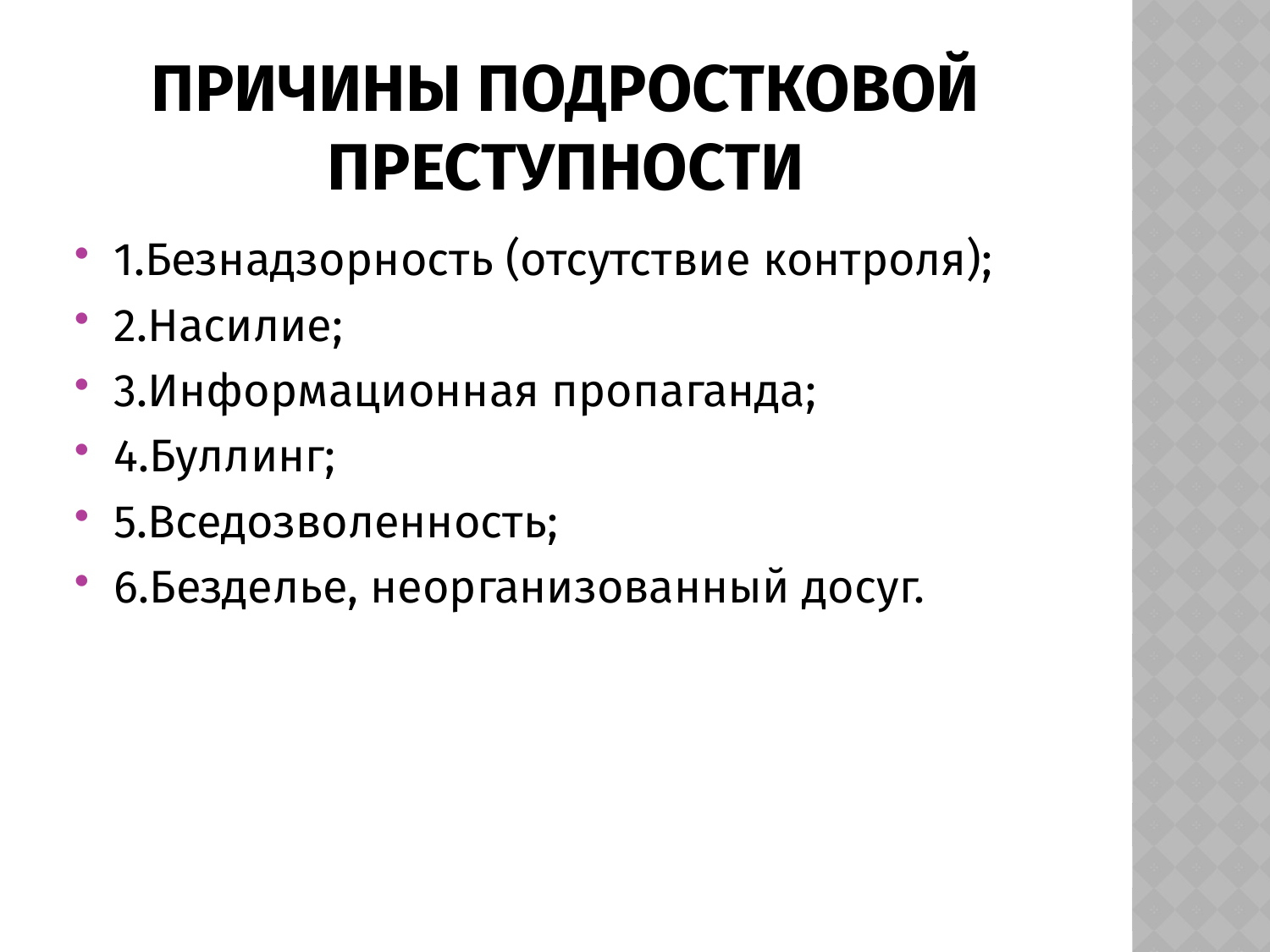

# Причины подростковой преступности
1.Безнадзорность (отсутствие контроля);
2.Насилие;
3.Информационная пропаганда;
4.Буллинг;
5.Вседозволенность;
6.Безделье, неорганизованный досуг.